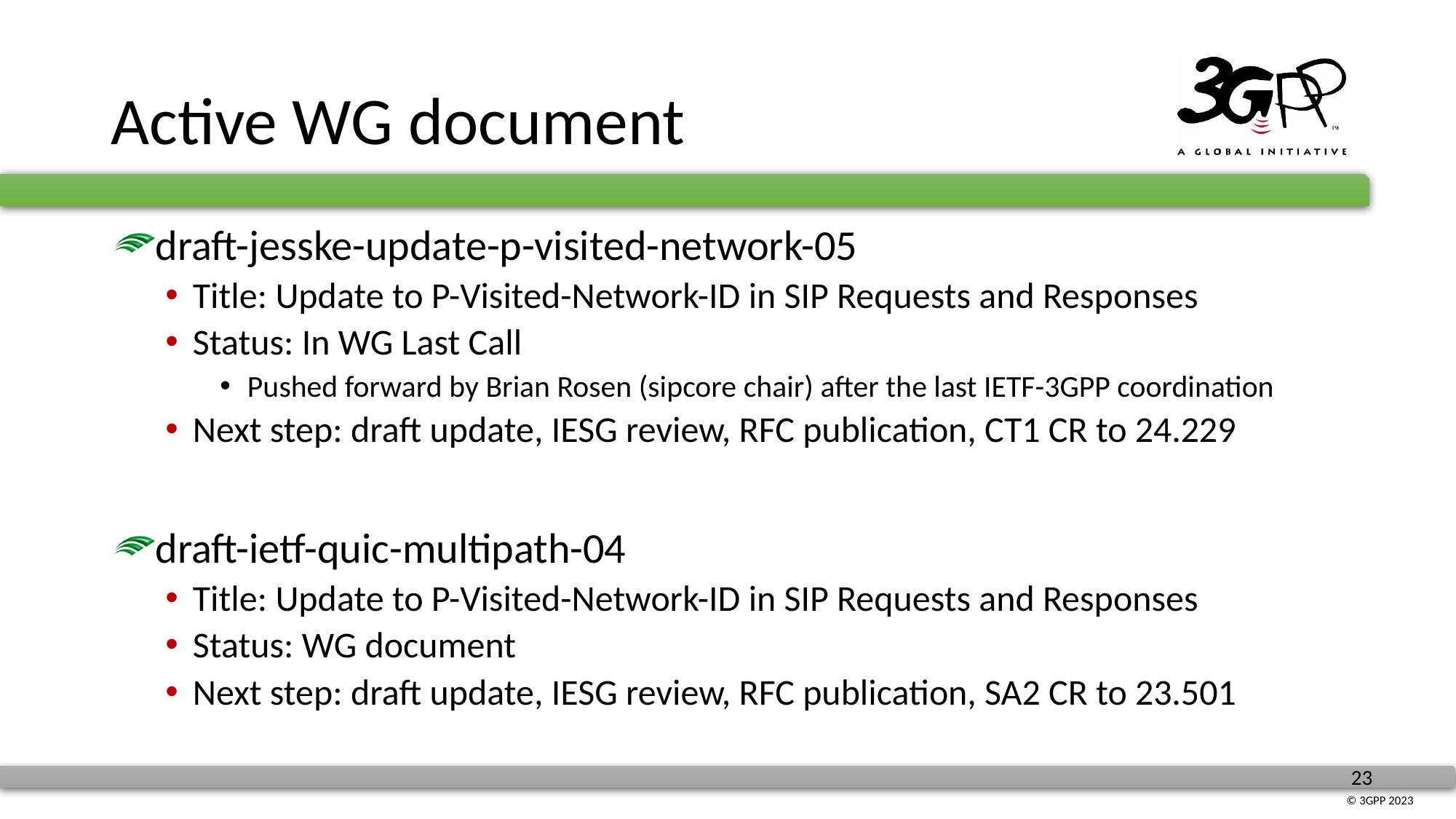

# Active WG document
draft-jesske-update-p-visited-network-05
Title: Update to P-Visited-Network-ID in SIP Requests and Responses
Status: In WG Last Call
Pushed forward by Brian Rosen (sipcore chair) after the last IETF-3GPP coordination
Next step: draft update, IESG review, RFC publication, CT1 CR to 24.229

draft-ietf-quic-multipath-04
Title: Update to P-Visited-Network-ID in SIP Requests and Responses
Status: WG document
Next step: draft update, IESG review, RFC publication, SA2 CR to 23.501